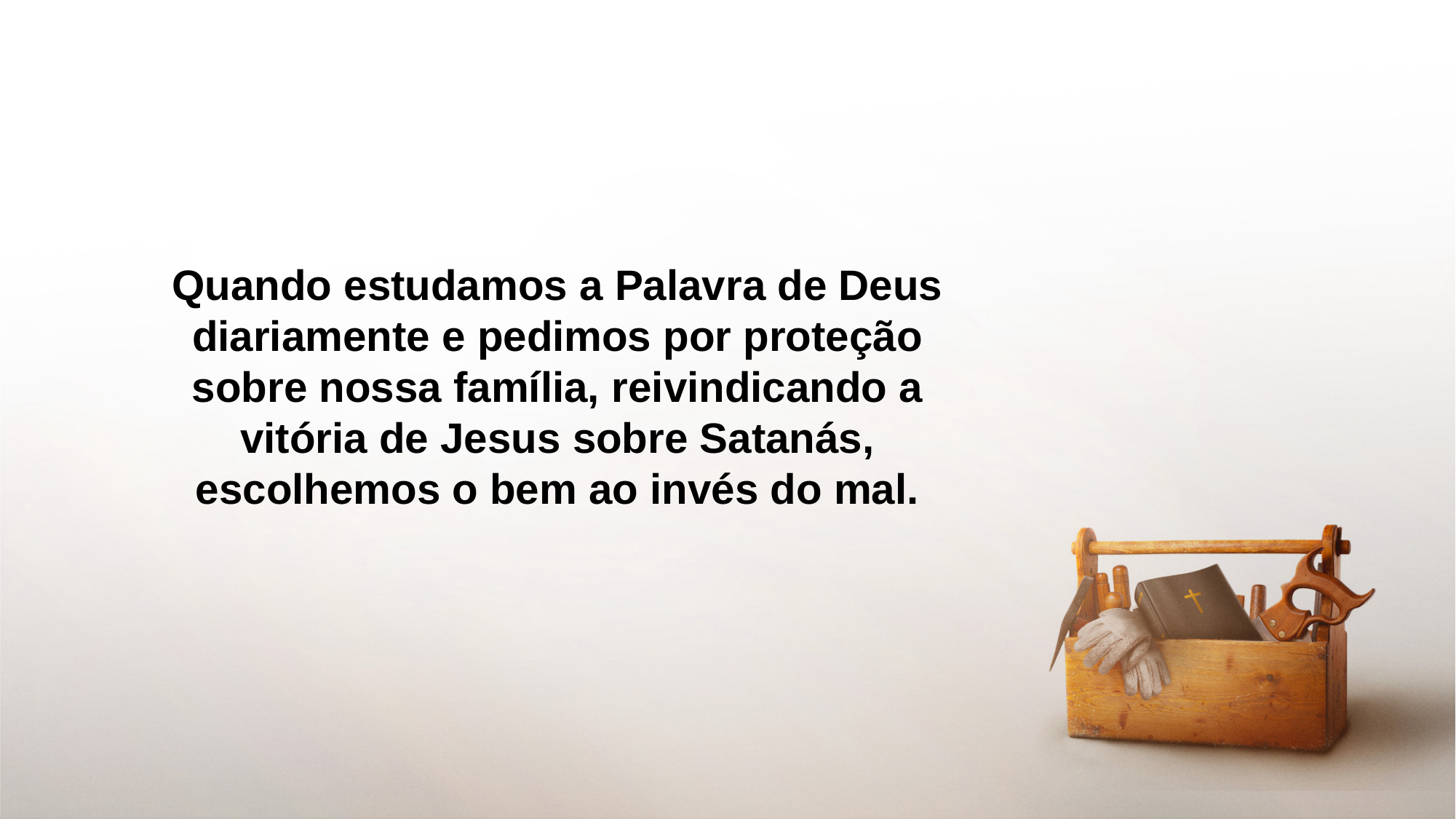

Quando estudamos a Palavra de Deus diariamente e pedimos por proteção sobre nossa família, reivindicando a vitória de Jesus sobre Satanás, escolhemos o bem ao invés do mal.